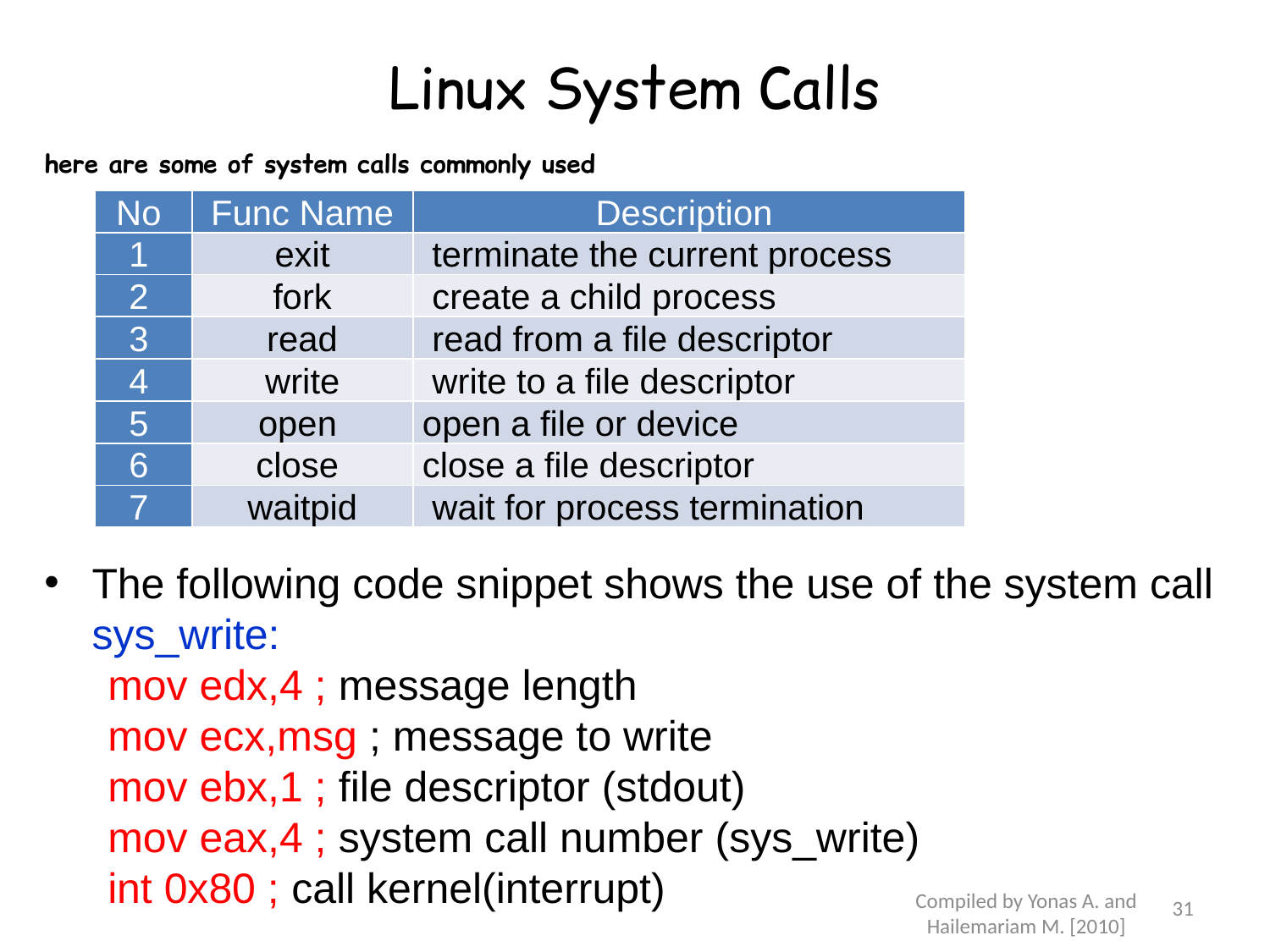

# Linux System Calls
here are some of system calls commonly used
| No | Func Name | Description |
| --- | --- | --- |
| 1 | exit | terminate the current process |
| 2 | fork | create a child process |
| 3 | read | read from a file descriptor |
| 4 | write | write to a file descriptor |
| 5 | open | open a file or device |
| 6 | close | close a file descriptor |
| 7 | waitpid | wait for process termination |
The following code snippet shows the use of the system call sys_write:
mov edx,4 ; message length
mov ecx,msg ; message to write
mov ebx,1 ; file descriptor (stdout)
mov eax,4 ; system call number (sys_write)
int 0x80 ; call kernel(interrupt)
31
Compiled by Yonas A. and Hailemariam M. [2010]